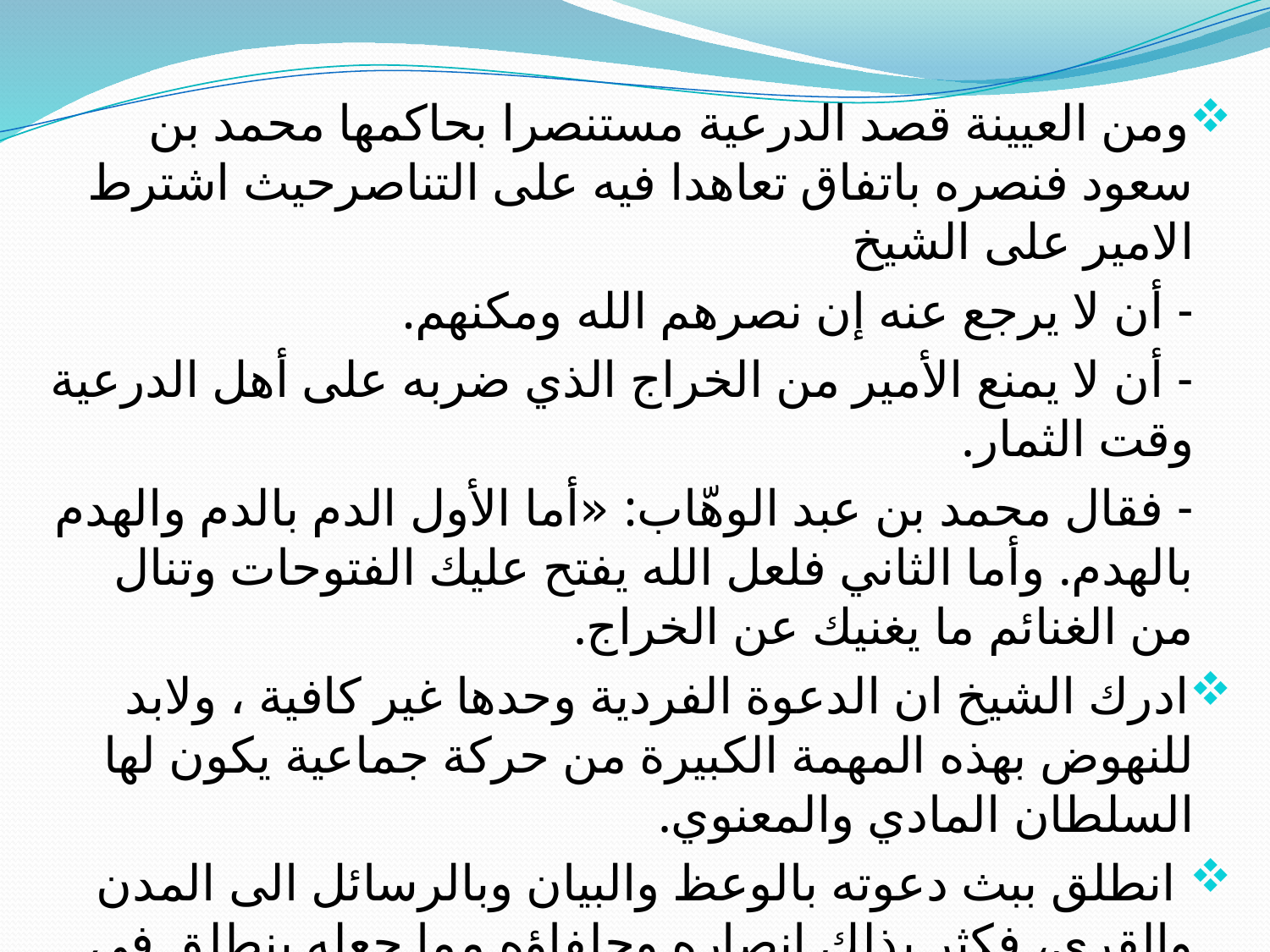

ومن العيينة قصد الدرعية مستنصرا بحاكمها محمد بن سعود فنصره باتفاق تعاهدا فيه على التناصرحيث اشترط الامير على الشيخ
   - أن لا يرجع عنه إن نصرهم الله ومكنهم.
   - أن لا يمنع الأمير من الخراج الذي ضربه على أهل الدرعية وقت الثمار.
   - فقال محمد بن عبد الوهّاب: «أما الأول الدم بالدم والهدم بالهدم. وأما الثاني فلعل الله يفتح عليك الفتوحات وتنال من الغنائم ما يغنيك عن الخراج.
ادرك الشيخ ان الدعوة الفردية وحدها غير كافية ، ولابد للنهوض بهذه المهمة الكبيرة من حركة جماعية يكون لها السلطان المادي والمعنوي.
 انطلق ببث دعوته بالوعظ والبيان وبالرسائل الى المدن والقرى، فكثر بذلك انصاره وحلفاؤه مما جعله ينطلق في مرحلة الجهاد المسلح الذي بلغت به الدعوة الى العراق من ناحية والى مكة من ناحية اخرى، فكان لهذه الحركة اصداء واسعة تجاوزت الجزيرة العربية.